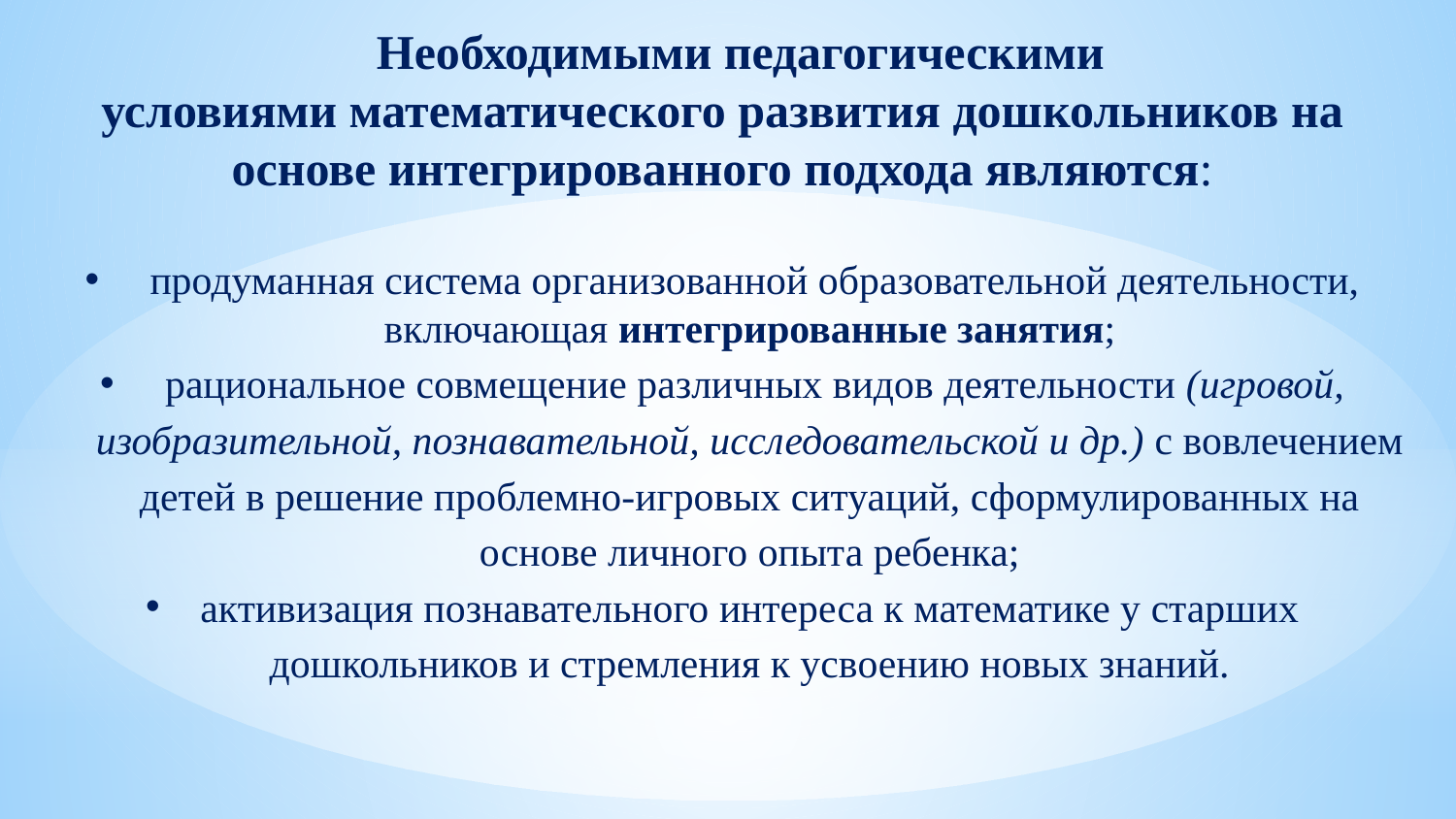

Необходимыми педагогическими условиями математического развития дошкольников на основе интегрированного подхода являются:

 продуманная система организованной образовательной деятельности, включающая интегрированные занятия;
 рациональное совмещение различных видов деятельности (игровой, изобразительной, познавательной, исследовательской и др.) с вовлечением детей в решение проблемно-игровых ситуаций, сформулированных на основе личного опыта ребенка;
активизация познавательного интереса к математике у старших дошкольников и стремления к усвоению новых знаний.